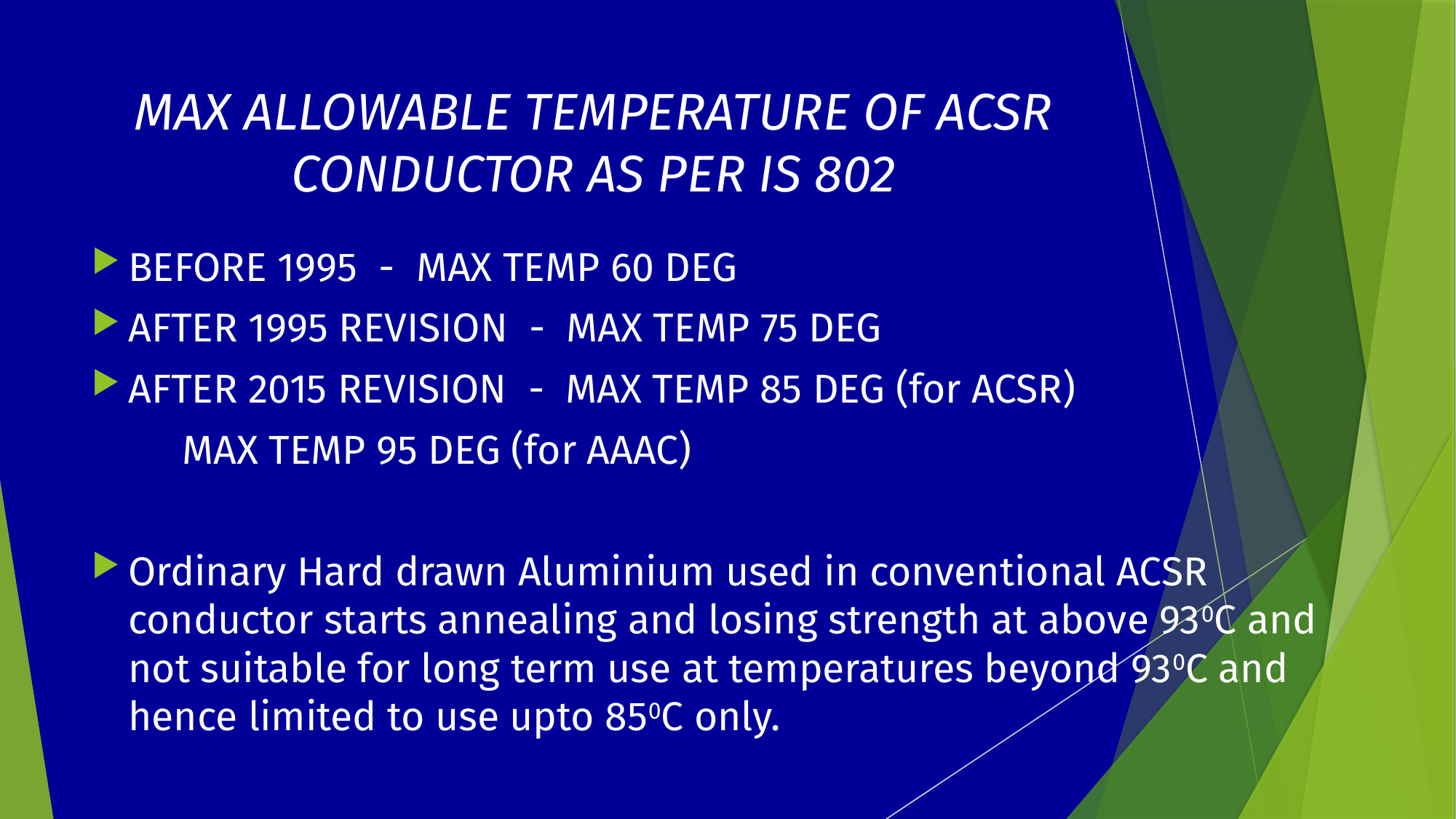

# MAX ALLOWABLE TEMPERATURE OF ACSR CONDUCTOR AS PER IS 802
BEFORE 1995  -  MAX TEMP 60 DEG
AFTER 1995 REVISION  -  MAX TEMP 75 DEG
AFTER 2015 REVISION  -  MAX TEMP 85 DEG (for ACSR)
										MAX TEMP 95 DEG (for AAAC)

Ordinary Hard drawn Aluminium used in conventional ACSR conductor starts annealing and losing strength at above 930C and not suitable for long term use at temperatures beyond 930C and hence limited to use upto 850C only.